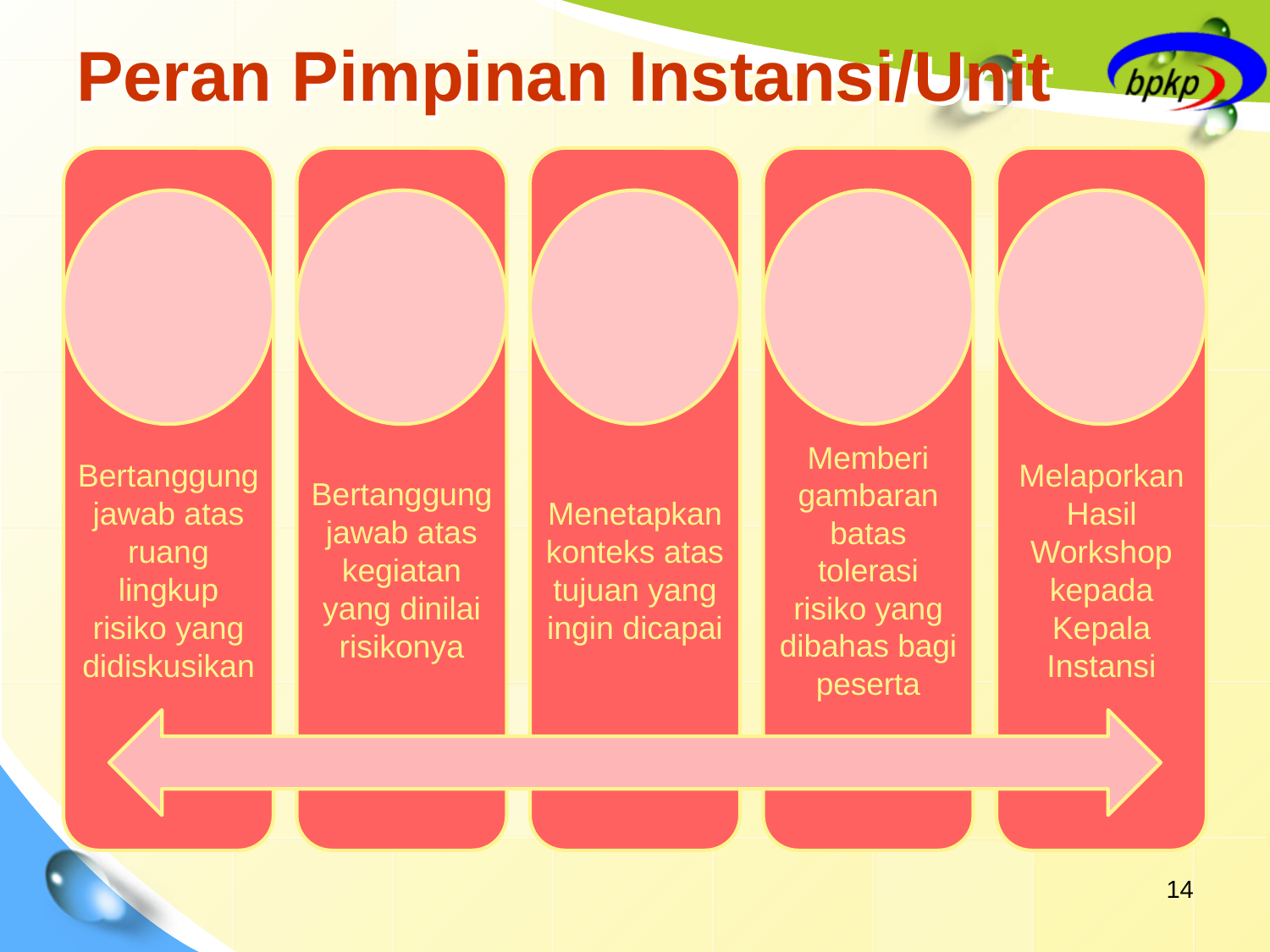

# Peran Pimpinan Instansi/Unit
Bertanggung jawab atas ruang lingkup risiko yang didiskusikan
Bertanggung jawab atas kegiatan yang dinilai risikonya
Memberi gambaran batas tolerasi risiko yang dibahas bagi peserta
Menetapkan konteks atas tujuan yang ingin dicapai
Melaporkan Hasil Workshop kepada Kepala Instansi
14